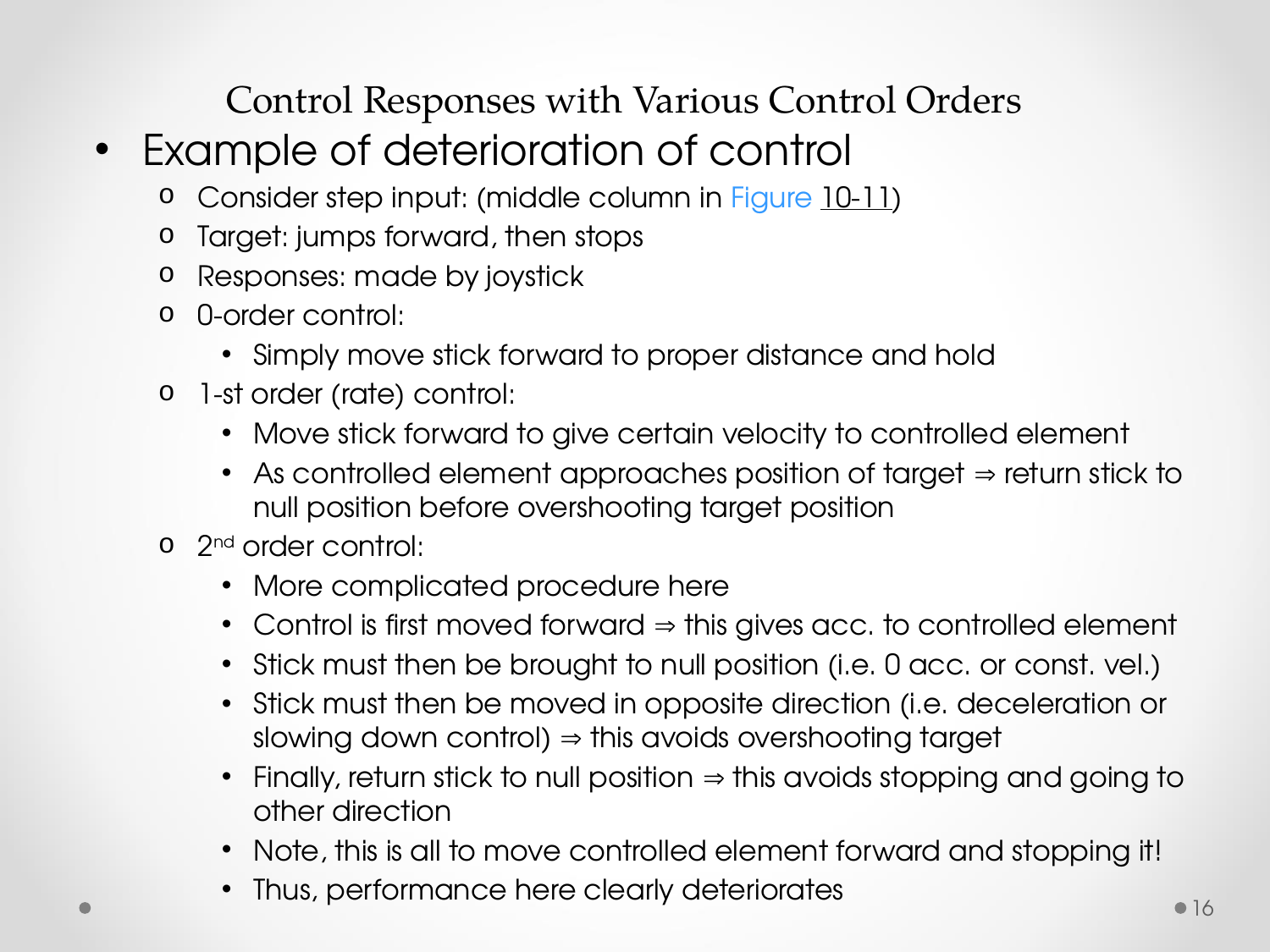

# Control Responses with Various Control Orders

Example of deterioration of control
Consider step input: (middle column in Figure 10-11)
Target: jumps forward, then stops
Responses: made by joystick
0-order control:
Simply move stick forward to proper distance and hold
1-st order (rate) control:
Move stick forward to give certain velocity to controlled element
As controlled element approaches position of target ⇒ return stick to null position before overshooting target position
2nd order control:
More complicated procedure here
Control is first moved forward ⇒ this gives acc. to controlled element
Stick must then be brought to null position (i.e. 0 acc. or const. vel.)
Stick must then be moved in opposite direction (i.e. deceleration or slowing down control) ⇒ this avoids overshooting target
Finally, return stick to null position ⇒ this avoids stopping and going to other direction
Note, this is all to move controlled element forward and stopping it!
Thus, performance here clearly deteriorates

16